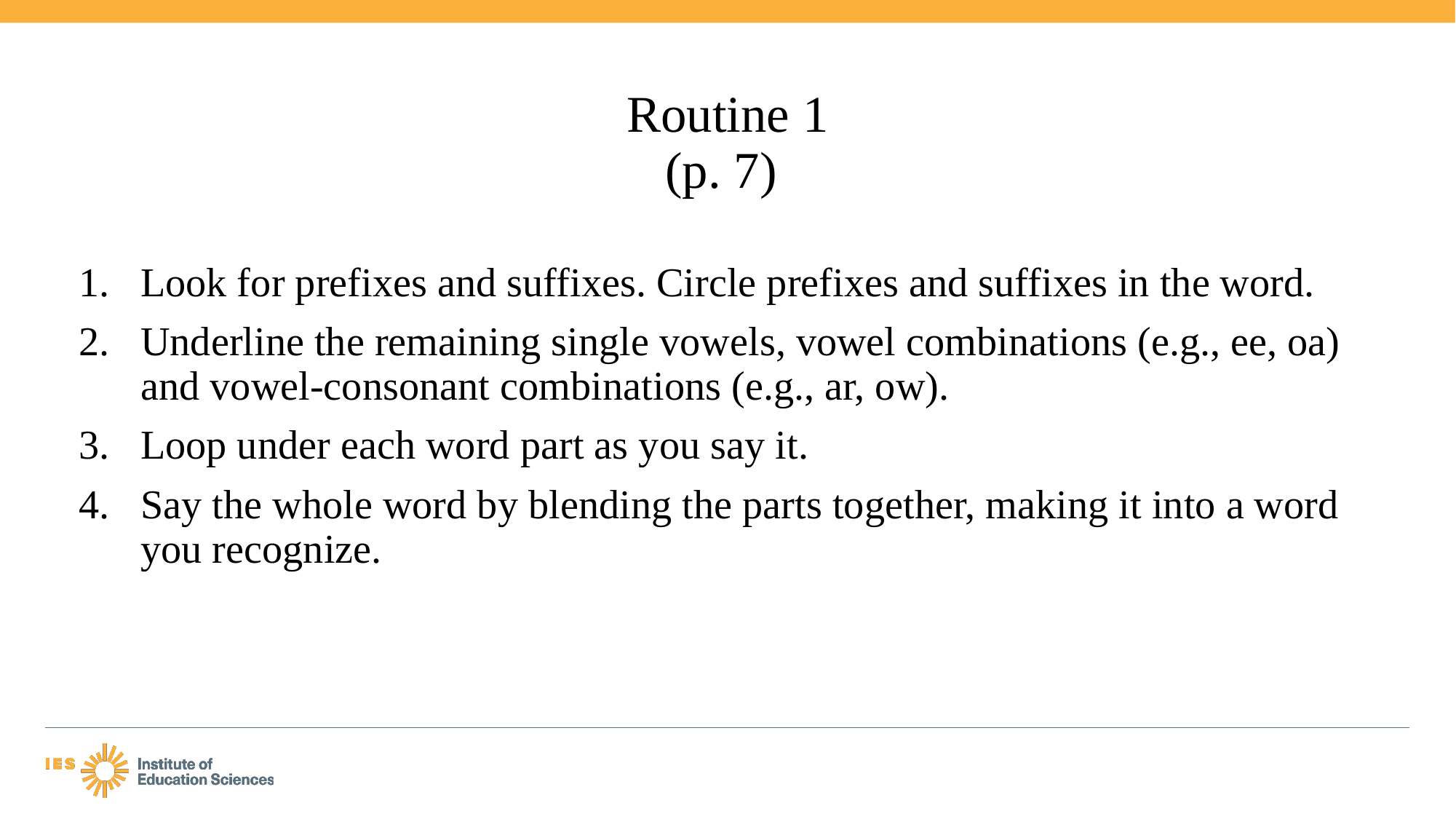

# Routine 1 (p. 7)
Look for prefixes and suffixes. Circle prefixes and suffixes in the word.
Underline the remaining single vowels, vowel combinations (e.g., ee, oa) and vowel-consonant combinations (e.g., ar, ow).
Loop under each word part as you say it.
Say the whole word by blending the parts together, making it into a word you recognize.